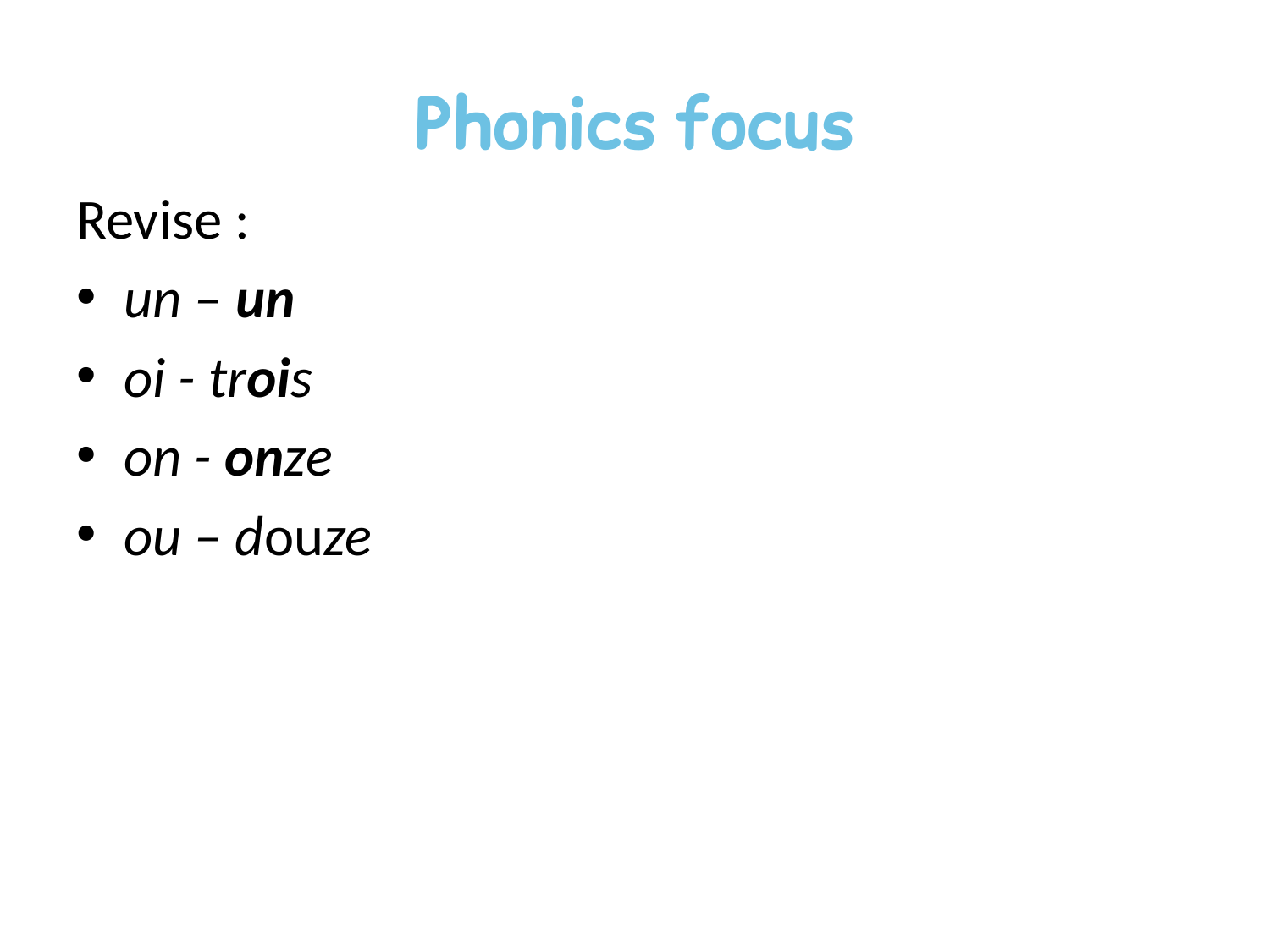

# Phonics focus
Revise :
un – un
oi - trois
on - onze
ou – douze